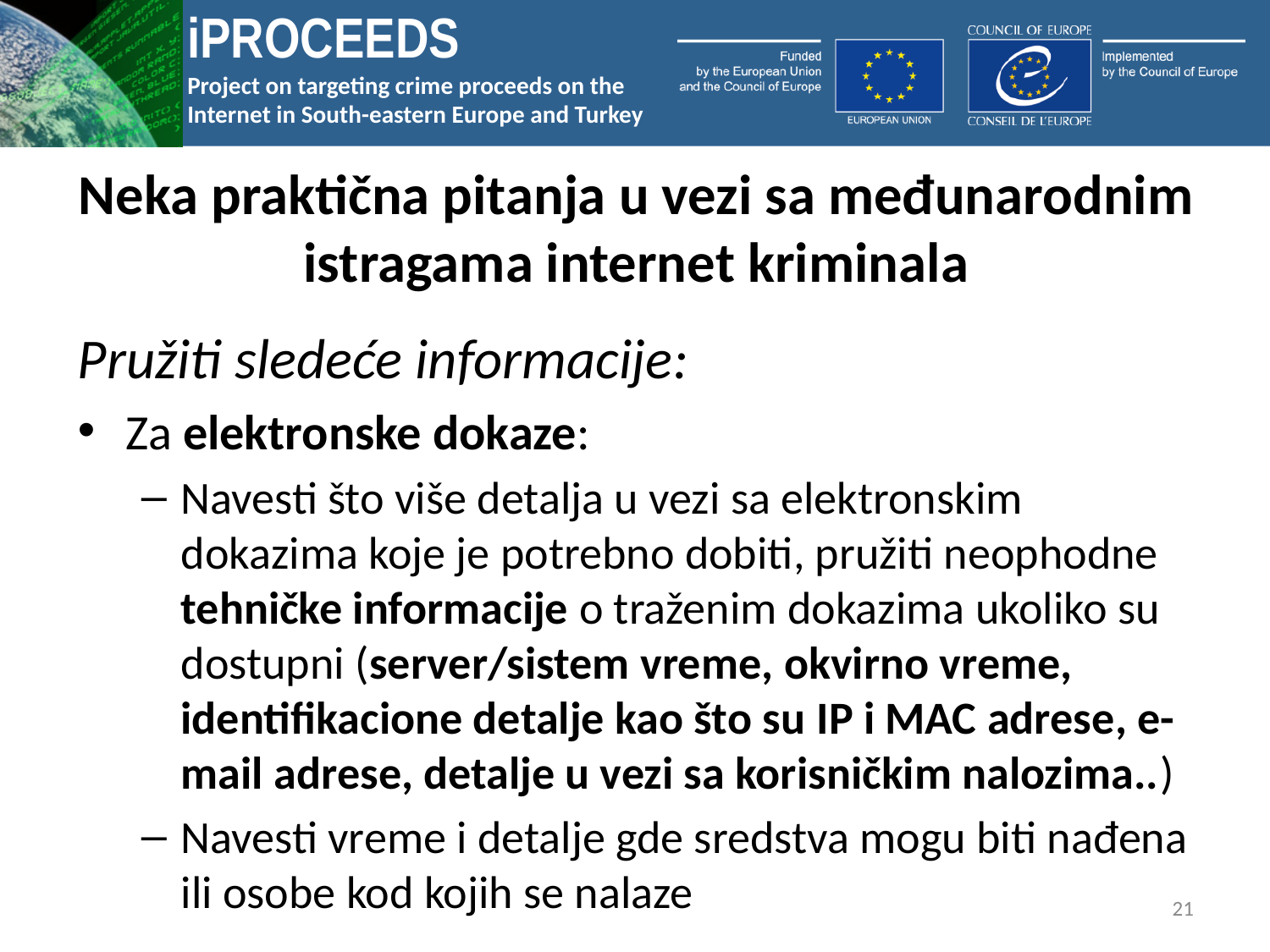

# Neka praktična pitanja u vezi sa međunarodnim istragama internet kriminala
Pružiti sledeće informacije:
Za elektronske dokaze:
Navesti što više detalja u vezi sa elektronskim dokazima koje je potrebno dobiti, pružiti neophodne tehničke informacije o traženim dokazima ukoliko su dostupni (server/sistem vreme, okvirno vreme, identifikacione detalje kao što su IP i MAC adrese, e-mail adrese, detalje u vezi sa korisničkim nalozima..)
Navesti vreme i detalje gde sredstva mogu biti nađena ili osobe kod kojih se nalaze
21